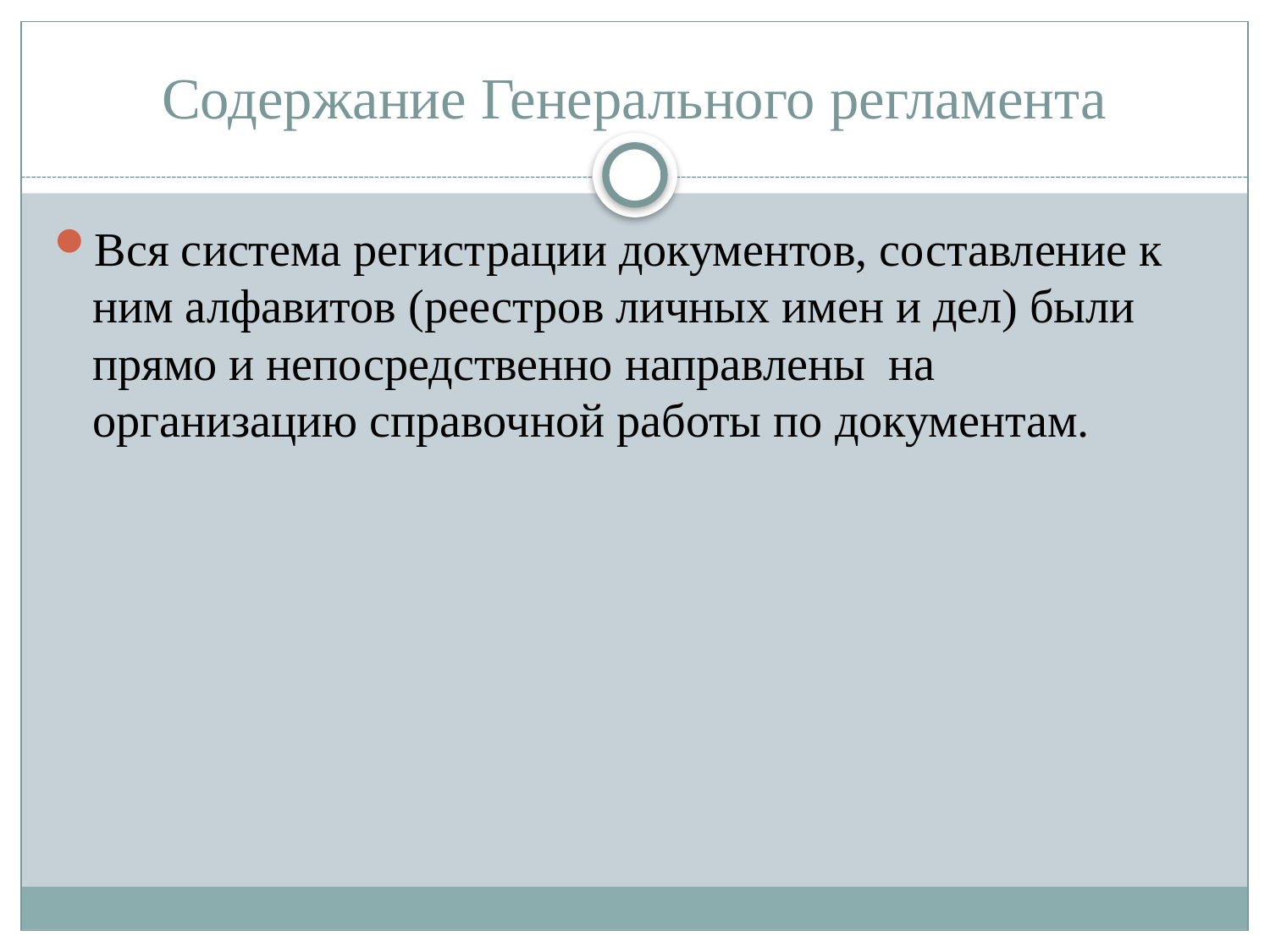

# Содержание Генерального регламента
Вся система регистрации документов, составление к ним алфавитов (реестров личных имен и дел) были прямо и непосредственно направлены  на организацию справочной работы по документам.